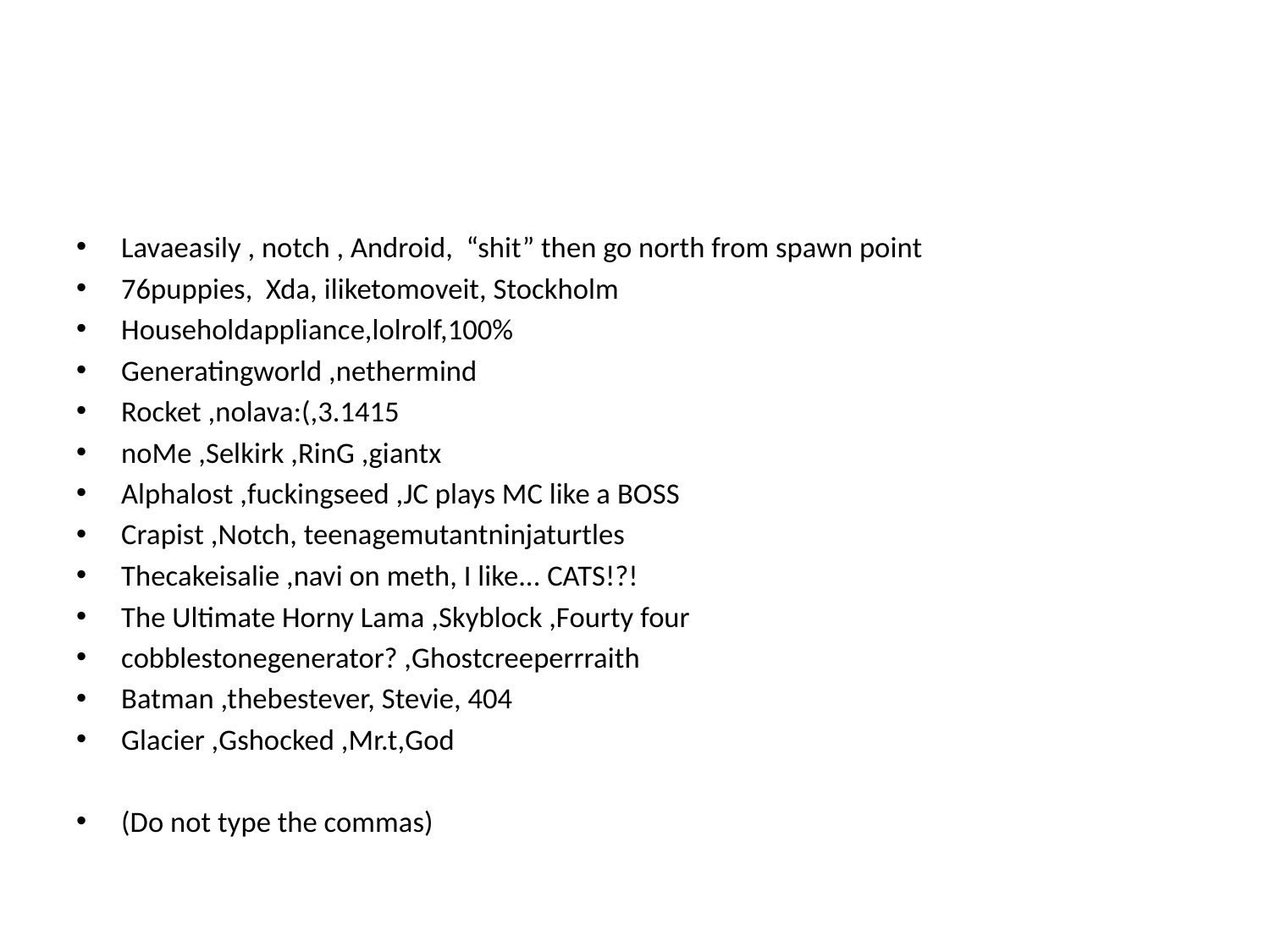

#
Lavaeasily , notch , Android,  “shit” then go north from spawn point
76puppies,  Xda, iliketomoveit, Stockholm
Householdappliance,lolrolf,100%
Generatingworld ,nethermind
Rocket ,nolava:(,3.1415
noMe ,Selkirk ,RinG ,giantx
Alphalost ,fuckingseed ,JC plays MC like a BOSS
Crapist ,Notch, teenagemutantninjaturtles
Thecakeisalie ,navi on meth, I like... CATS!?!
The Ultimate Horny Lama ,Skyblock ,Fourty four
cobblestonegenerator? ,Ghostcreeperrraith
Batman ,thebestever, Stevie, 404
Glacier ,Gshocked ,Mr.t,God

(Do not type the commas)